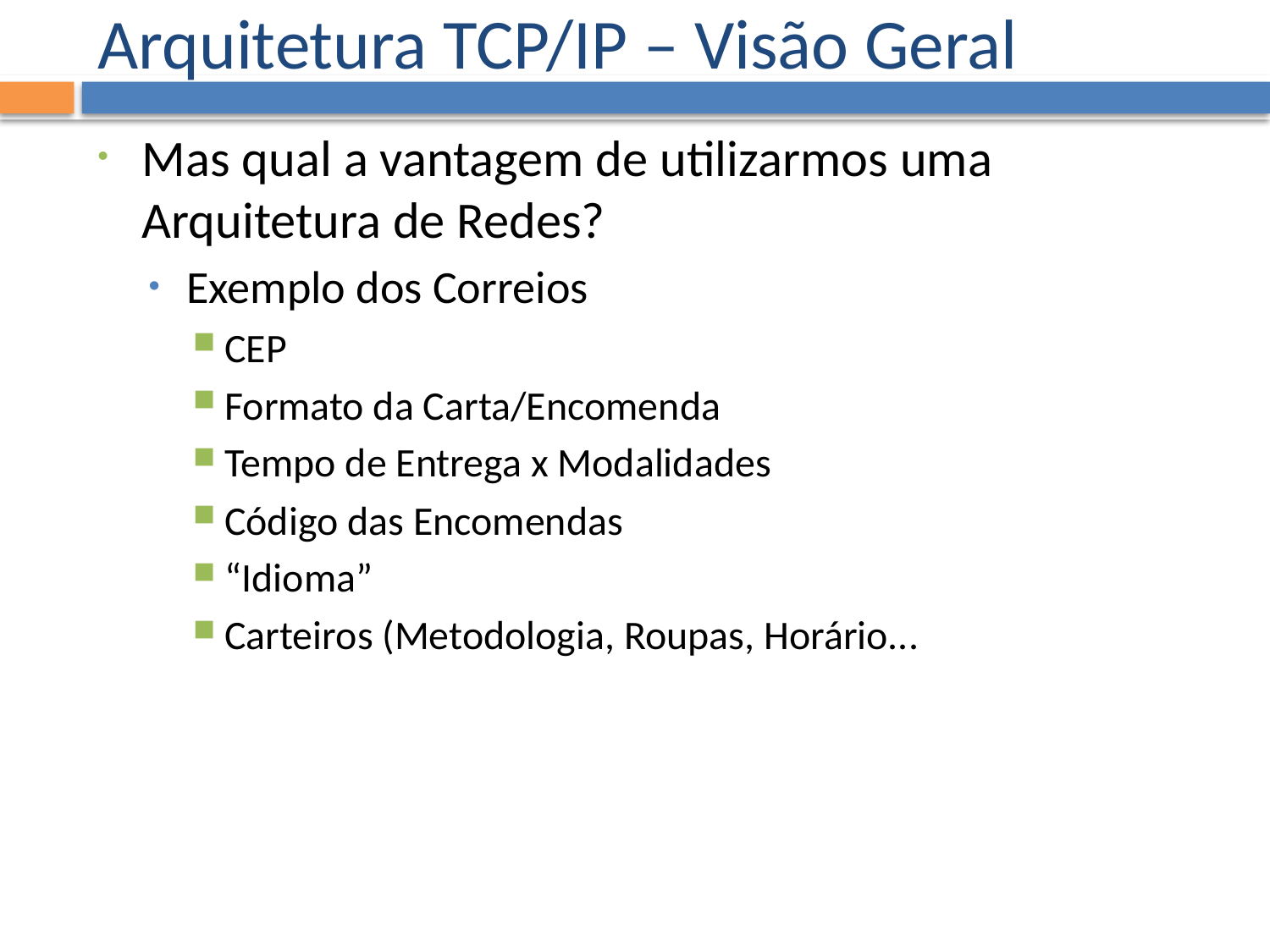

# Arquitetura TCP/IP – Visão Geral
Mas qual a vantagem de utilizarmos uma Arquitetura de Redes?
Exemplo dos Correios
CEP
Formato da Carta/Encomenda
Tempo de Entrega x Modalidades
Código das Encomendas
“Idioma”
Carteiros (Metodologia, Roupas, Horário...